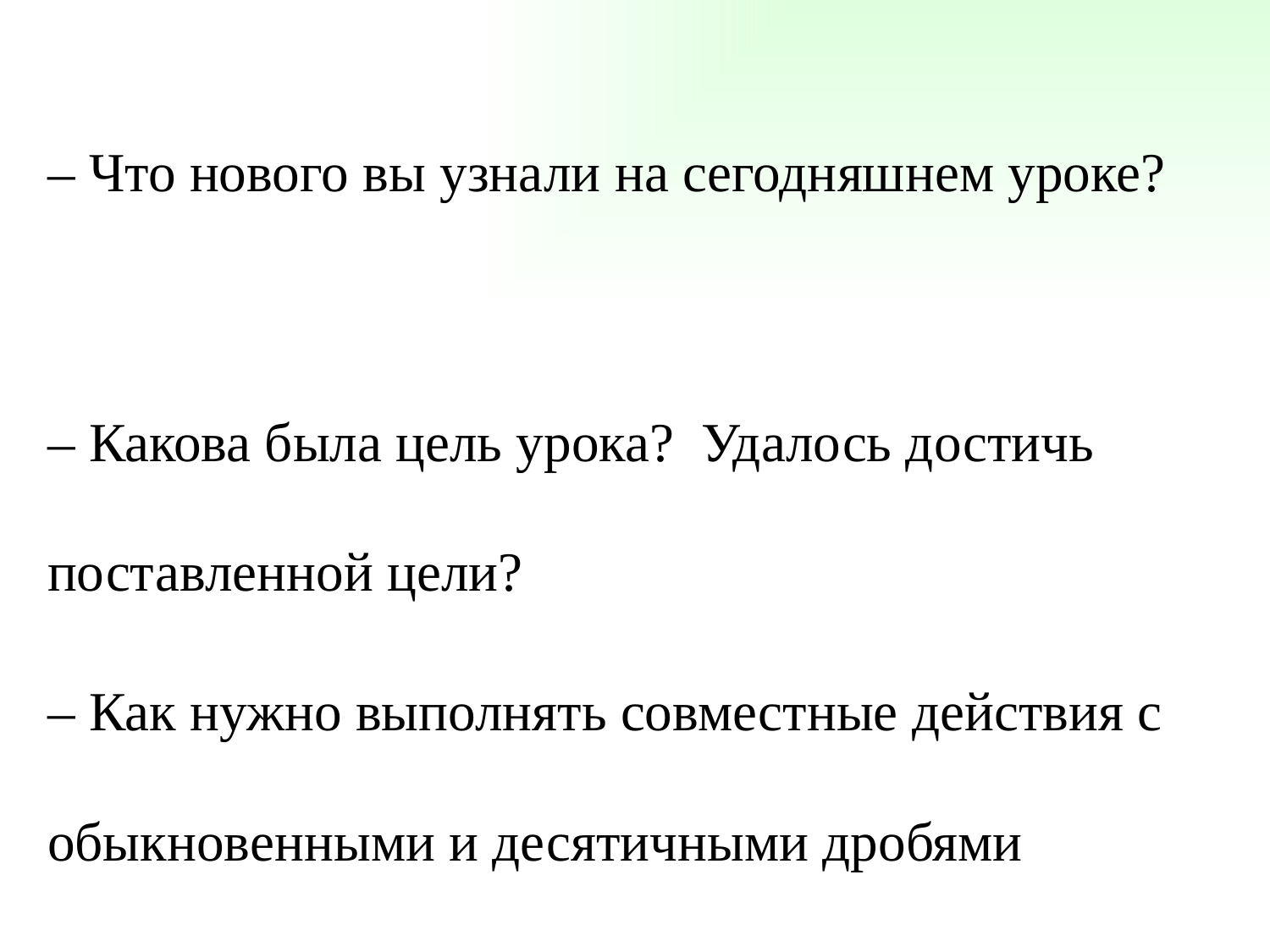

– Что нового вы узнали на сегодняшнем уроке?
– Какова была цель урока?  Удалось достичь поставленной цели?
– Как нужно выполнять совместные действия с обыкновенными и десятичными дробями